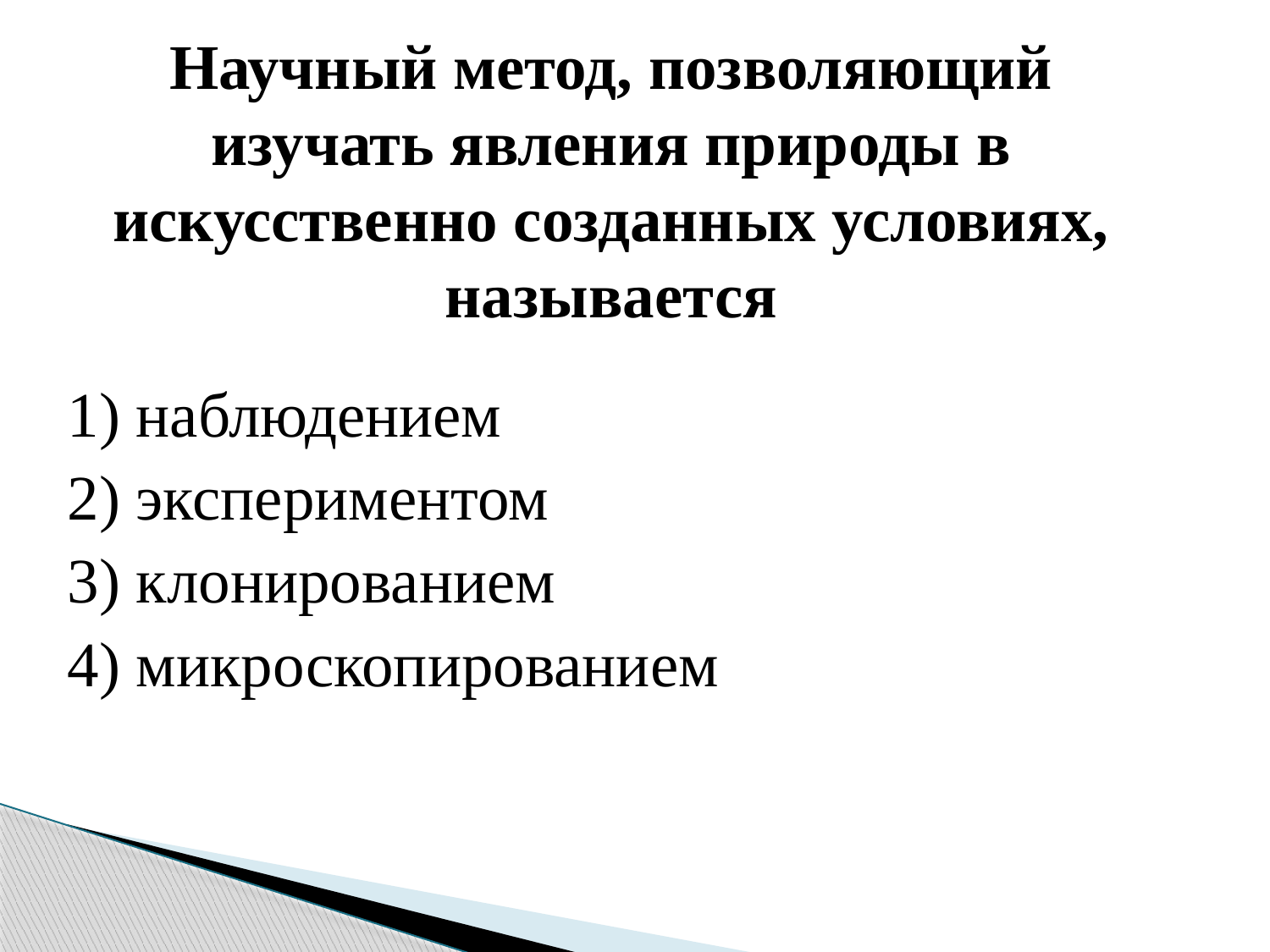

# Научный метод, позволяющий изучать явления природы в искусственно созданных условиях, называется
1) наблюдением
2) экспериментом
3) клонированием
4) микроскопированием